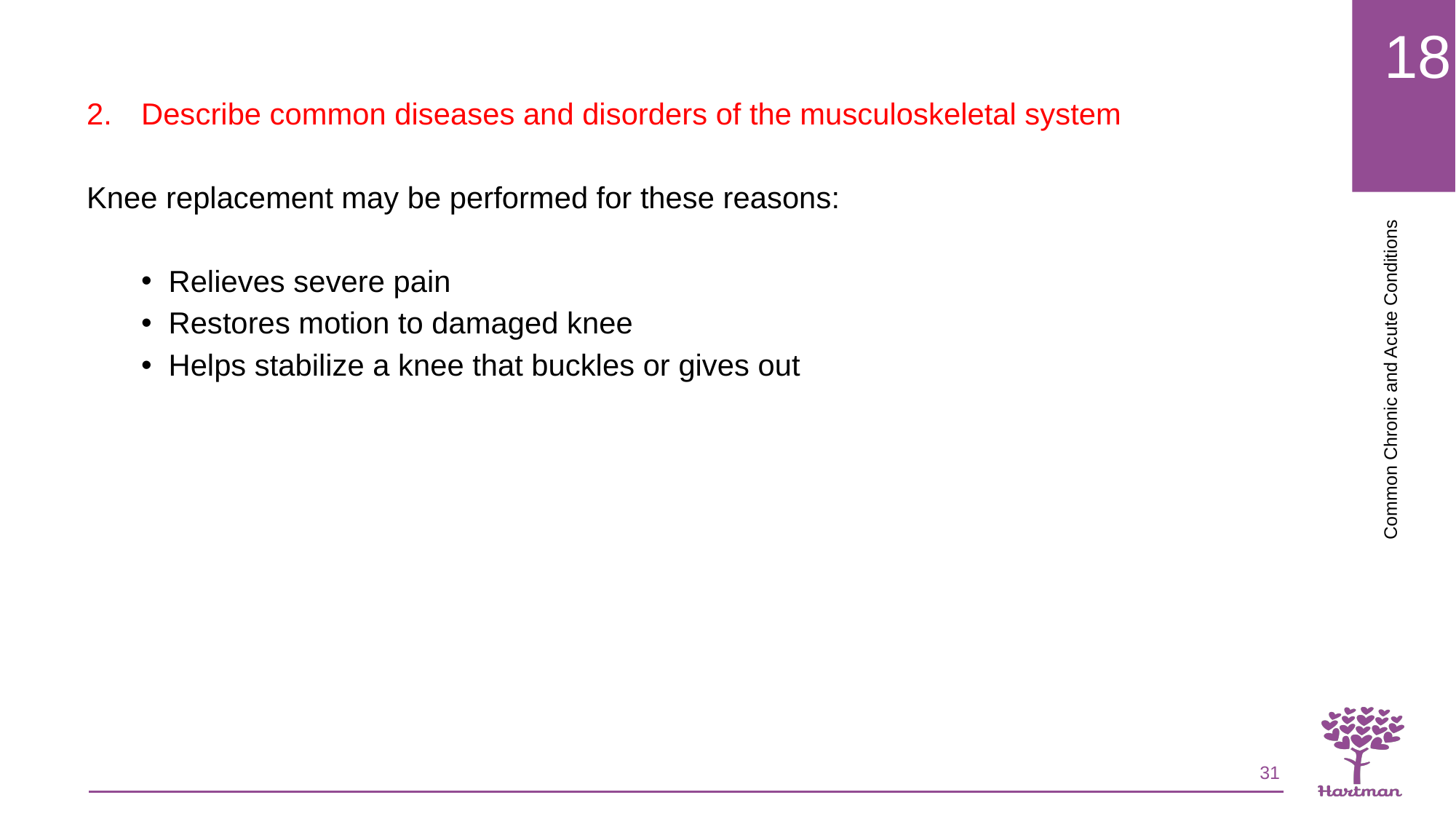

Describe common diseases and disorders of the musculoskeletal system

Knee replacement may be performed for these reasons:

Relieves severe pain
Restores motion to damaged knee
Helps stabilize a knee that buckles or gives out

31